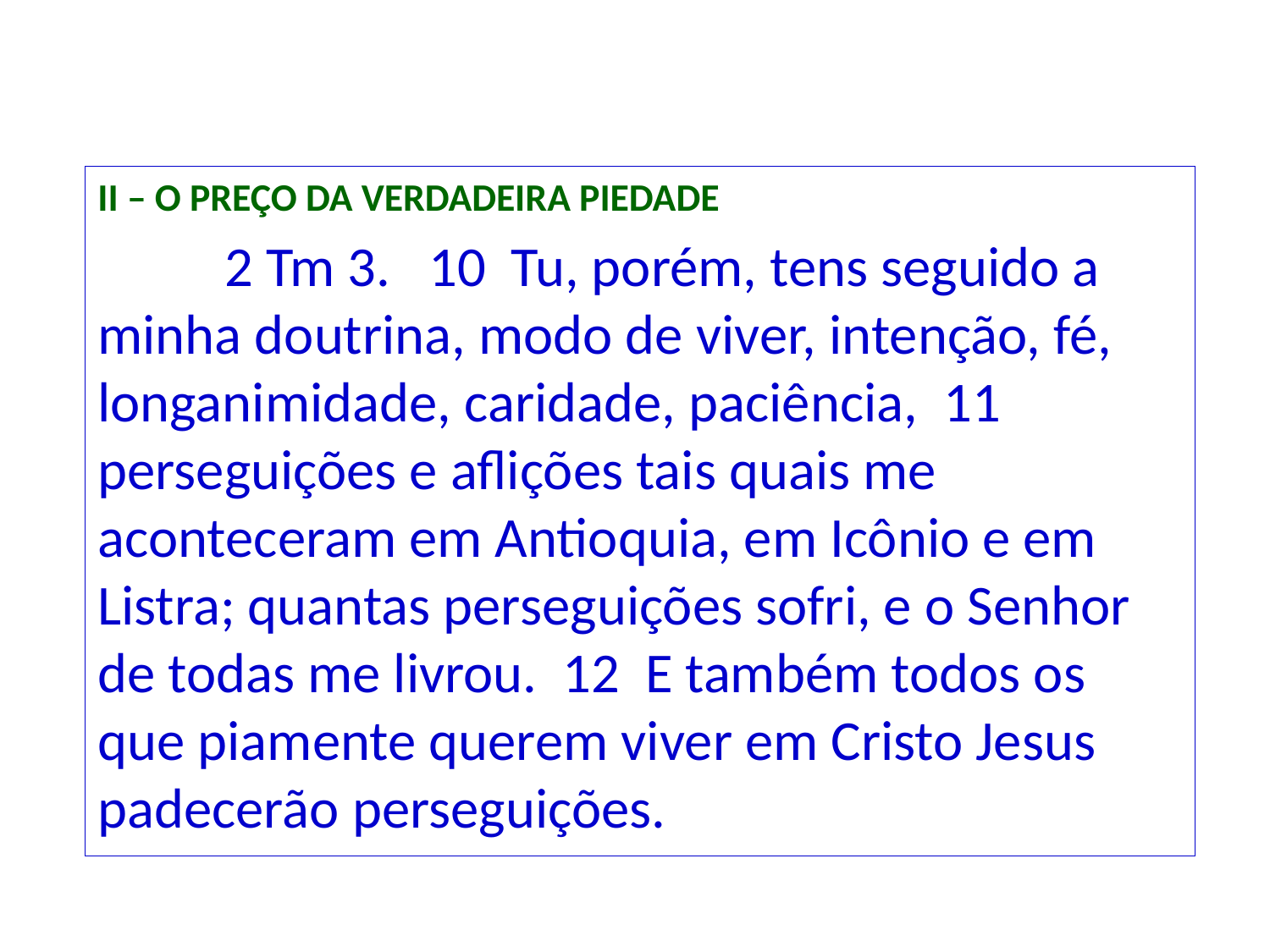

II – O PREÇO DA VERDADEIRA PIEDADE
	2 Tm 3.   10  Tu, porém, tens seguido a minha doutrina, modo de viver, intenção, fé, longanimidade, caridade, paciência,  11  perseguições e aflições tais quais me aconteceram em Antioquia, em Icônio e em Listra; quantas perseguições sofri, e o Senhor de todas me livrou.  12  E também todos os que piamente querem viver em Cristo Jesus padecerão perseguições.